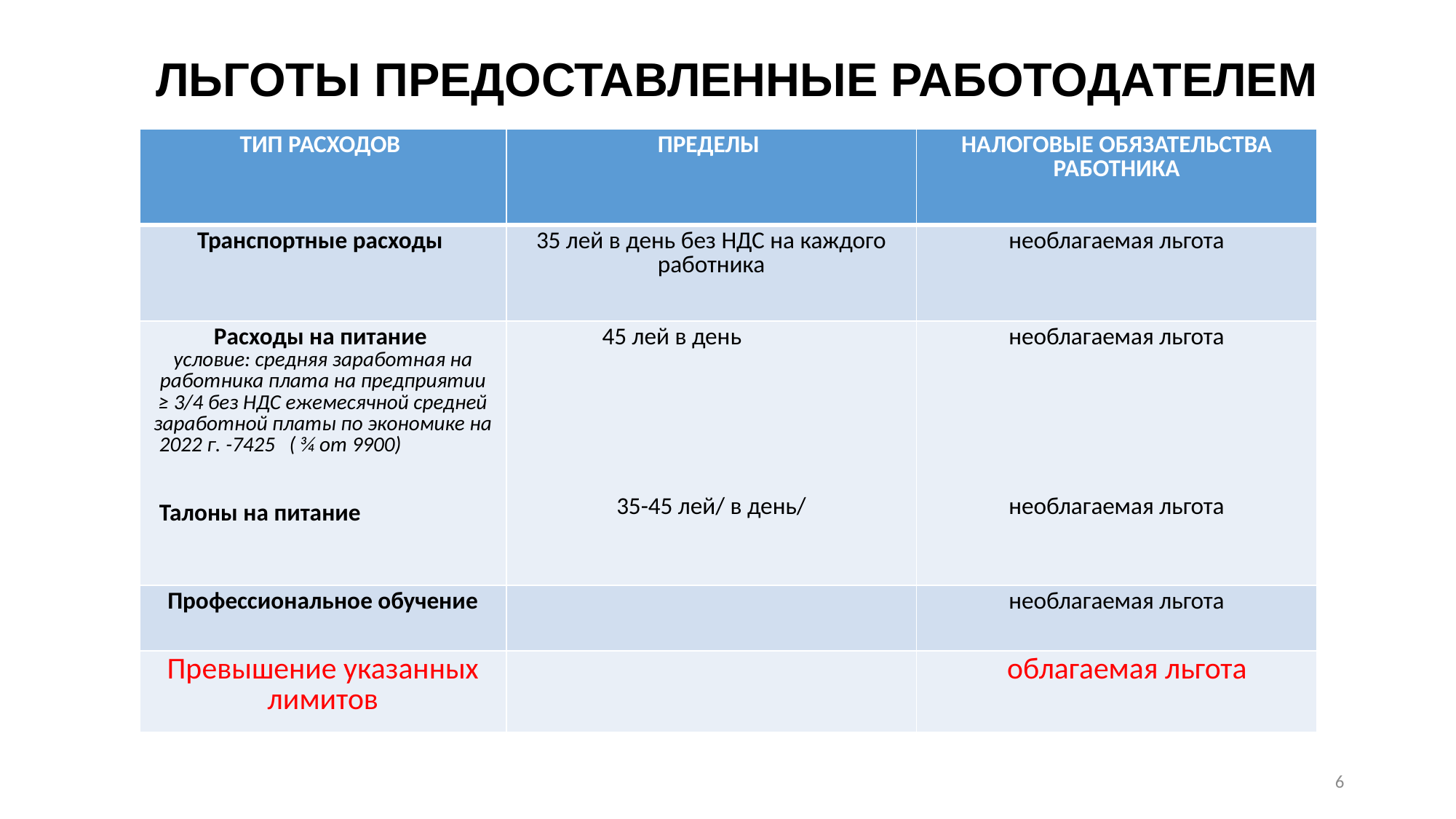

# ЛЬГОТЫ ПРЕДОСТАВЛЕННЫЕ РАБОТОДАТЕЛЕМ
| ТИП РАСХОДОВ | ПРЕДЕЛЫ | НАЛОГОВЫЕ ОБЯЗАТЕЛЬСТВА РАБОТНИКА |
| --- | --- | --- |
| Транспортные расходы | 35 лей в день без НДС на каждого работника | необлагаемая льгота |
| Расходы на питание условие: средняя заработная на работника плата на предприятии ≥ 3/4 без НДС ежемесячной средней заработной платы по экономике на 2022 г. -7425 ( ¾ от 9900) Талоны на питание | 45 лей в день 35-45 лей/ в день/ | необлагаемая льгота необлагаемая льгота |
| Профессиональное обучение |  | необлагаемая льгота |
| Превышение указанных лимитов |  | облагаемая льгота |
6